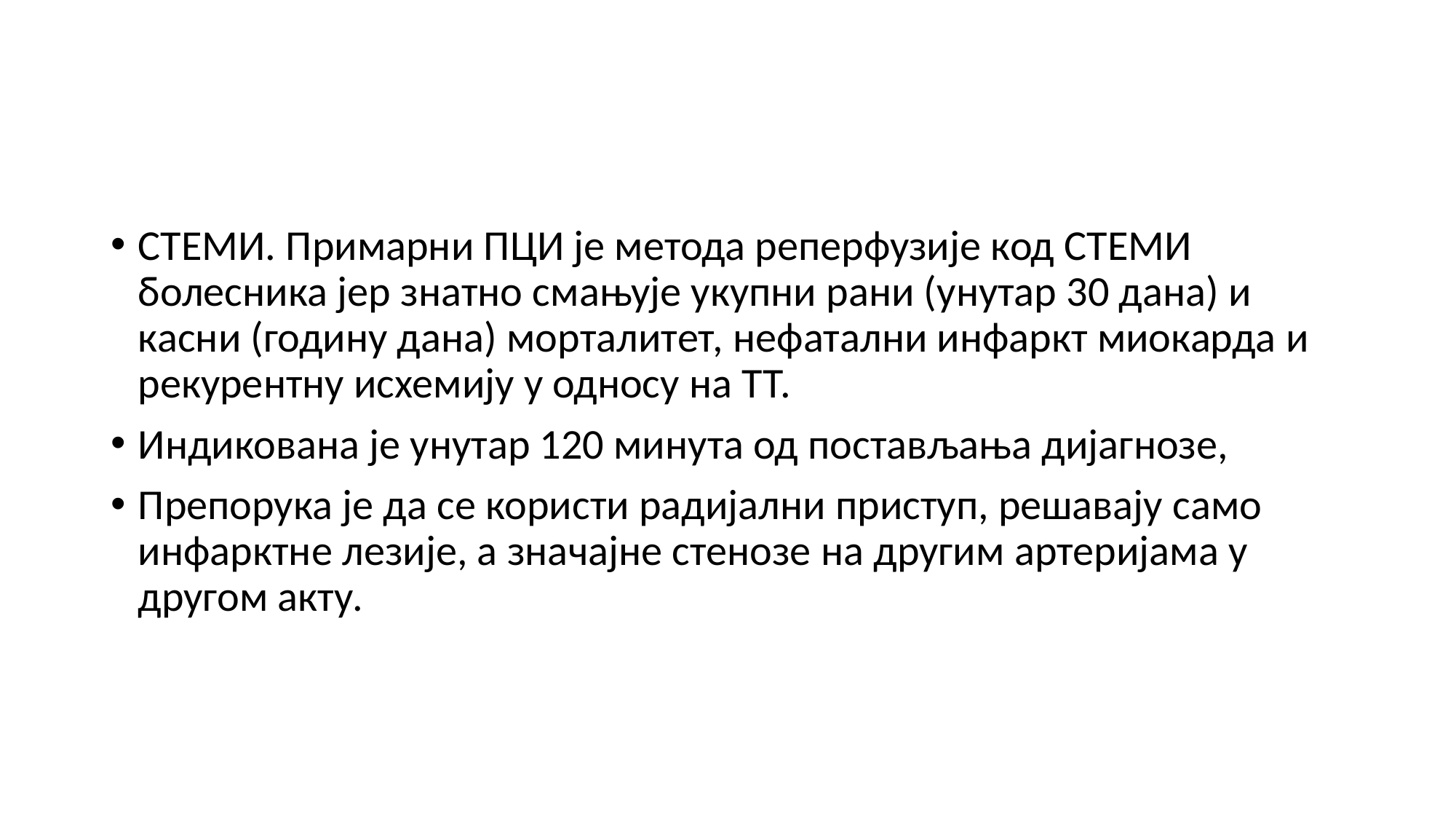

#
СТЕМИ. Примарни ПЦИ је метода реперфузије код СТЕМИ болесника јер знатно смањује укупни рани (унутар 30 дана) и касни (годину дана) морталитет, нефатални инфаркт миокарда и рекурентну исхемију у односу на ТТ.
Индикована је унутар 120 минута од постављања дијагнозе,
Препорука је да се користи радијални приступ, решавају само инфарктне лезије, а значајне стенозе на другим артеријама у другом акту.